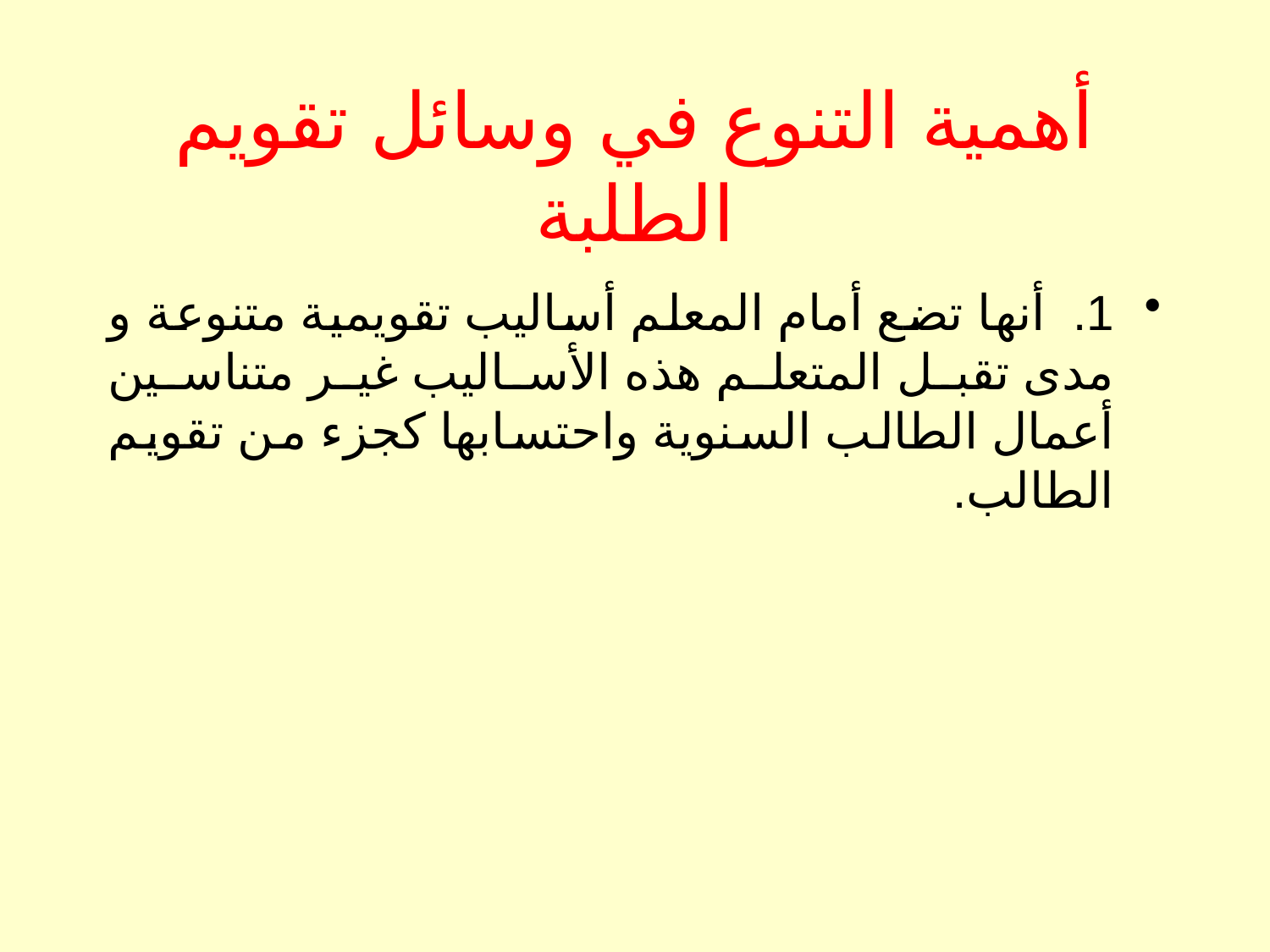

# أهمية التنوع في وسائل تقويم الطلبة
1.  أنها تضع أمام المعلم أساليب تقويمية متنوعة و مدى تقبل المتعلم هذه الأساليب غير متناسين أعمال الطالب السنوية واحتسابها كجزء من تقويم الطالب.